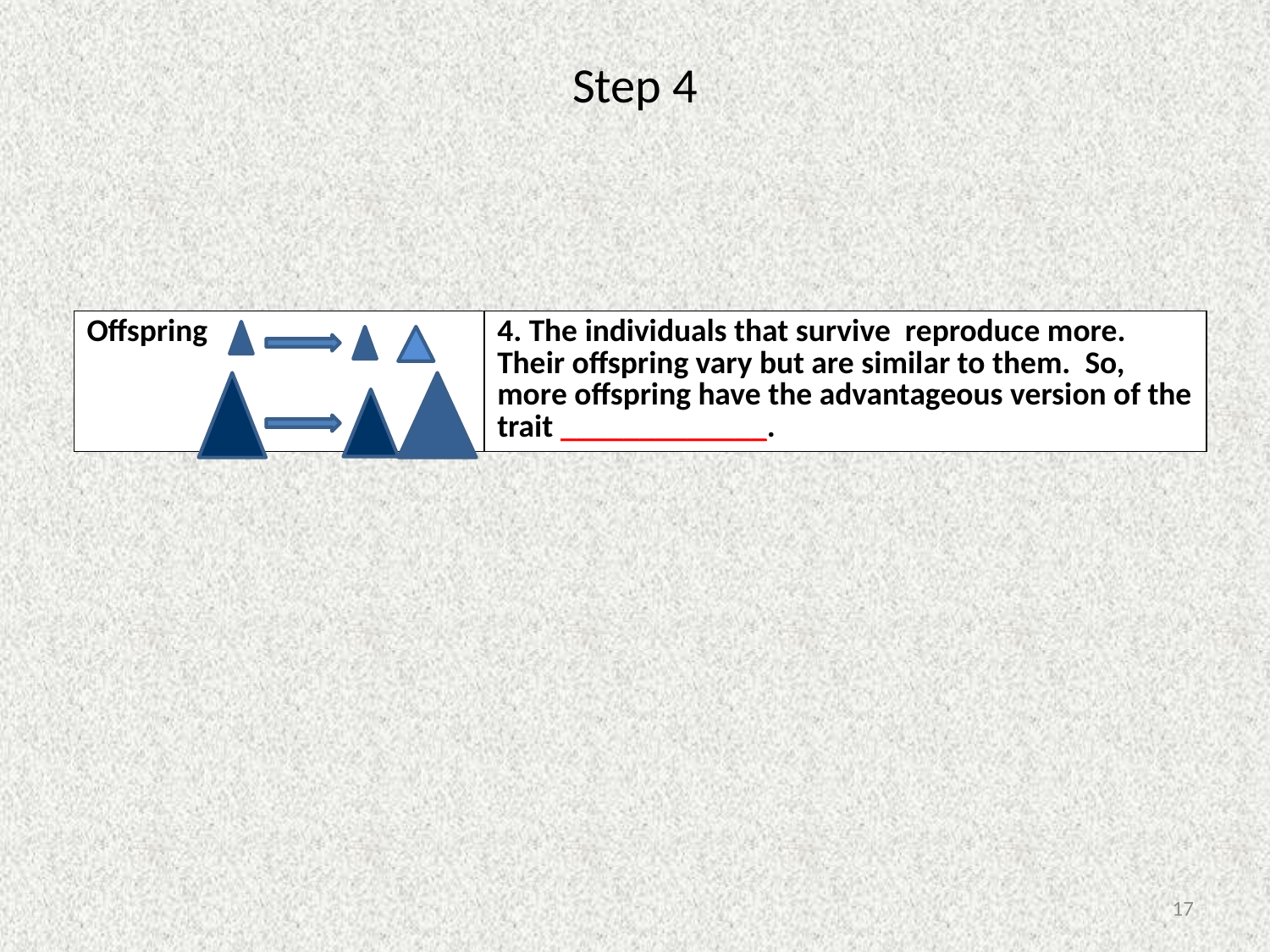

# Step 4
| Offspring | 4. The individuals that survive reproduce more. Their offspring vary but are similar to them. So, more offspring have the advantageous version of the trait \_\_\_\_\_\_\_\_\_\_\_\_\_. |
| --- | --- |

17